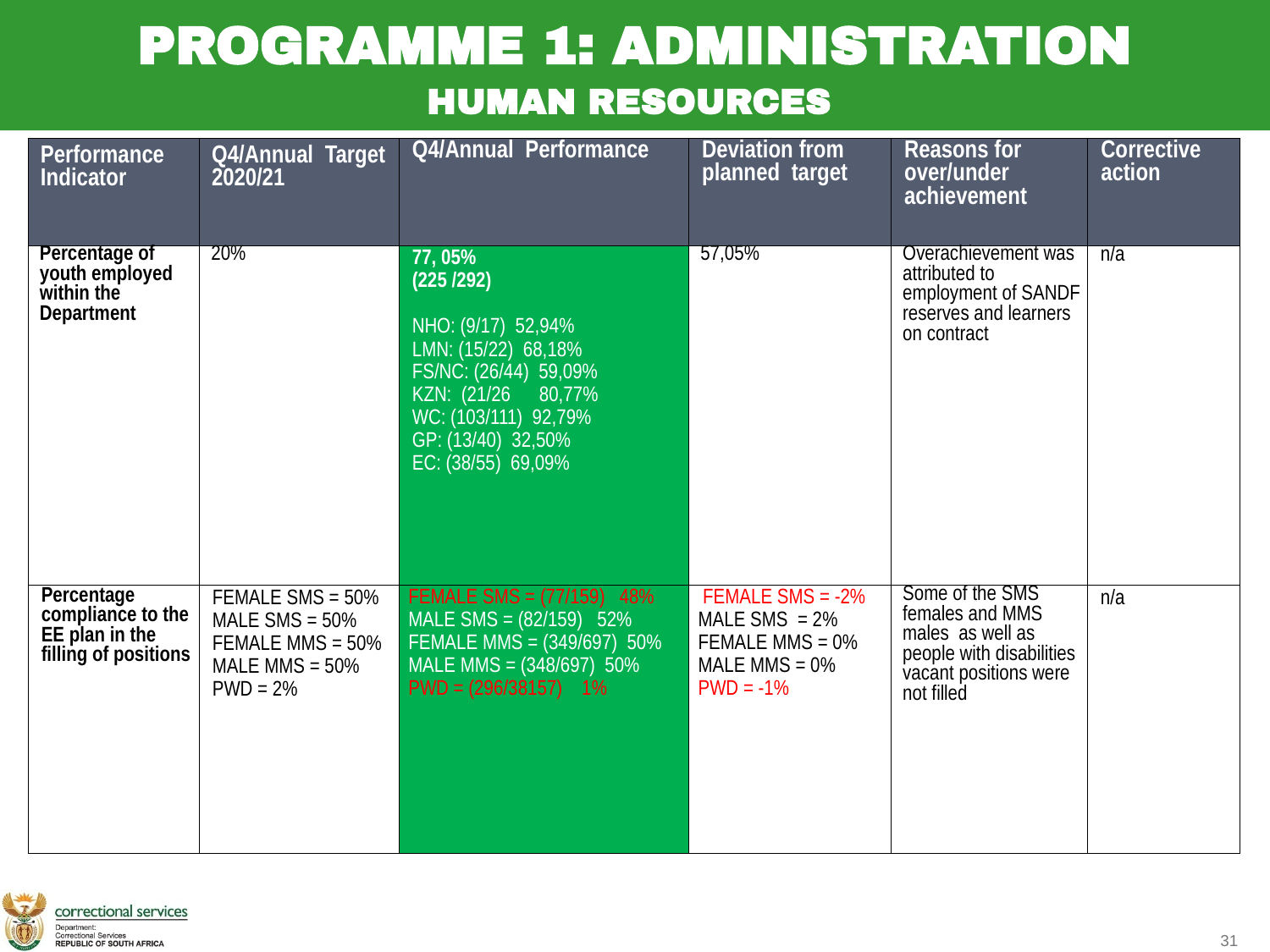

PROGRAMME 1: ADMINISTRATION
HUMAN RESOURCES
| Performance Indicator | Q4/Annual Target 2020/21 | Q4/Annual Performance | Deviation from planned target | Reasons for over/under achievement | Corrective action |
| --- | --- | --- | --- | --- | --- |
| Percentage of youth employed within the Department | 20% | 77, 05% (225 /292) NHO: (9/17) 52,94% LMN: (15/22) 68,18% FS/NC: (26/44) 59,09% KZN: (21/26 80,77% WC: (103/111) 92,79% GP: (13/40) 32,50% EC: (38/55) 69,09% | 57,05% | Overachievement was attributed to employment of SANDF reserves and learners on contract | n/a |
| Percentage compliance to the EE plan in the filling of positions | FEMALE SMS = 50% MALE SMS = 50% FEMALE MMS = 50% MALE MMS = 50% PWD = 2% | FEMALE SMS = (77/159) 48% MALE SMS = (82/159) 52% FEMALE MMS = (349/697) 50% MALE MMS = (348/697) 50% PWD = (296/38157) 1% | FEMALE SMS = -2% MALE SMS = 2% FEMALE MMS = 0% MALE MMS = 0% PWD = -1% | Some of the SMS females and MMS males as well as people with disabilities vacant positions were not filled | n/a |